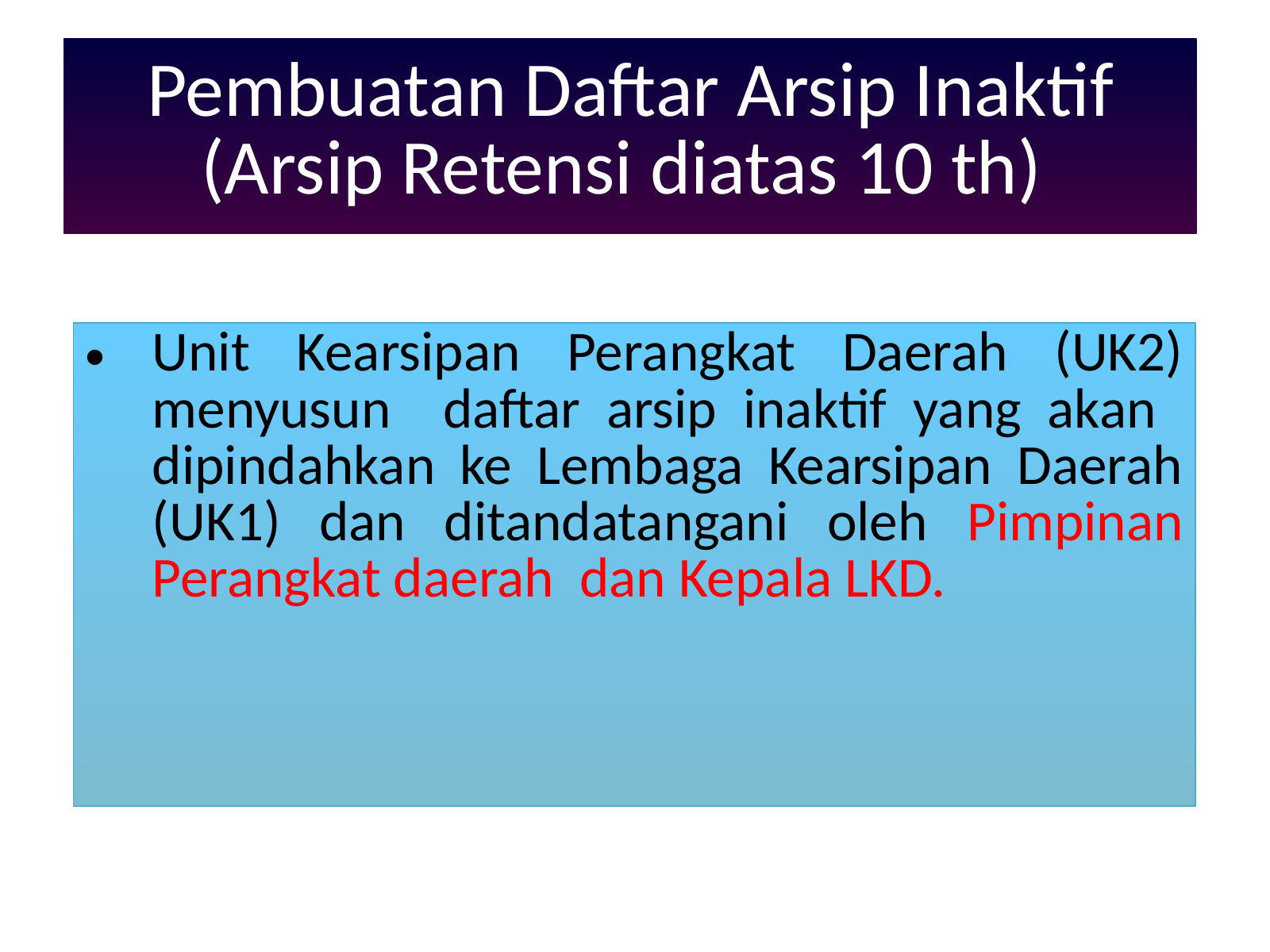

# Pembuatan Daftar Arsip Inaktif (Arsip Retensi diatas 10 th)
Unit Kearsipan Perangkat Daerah (UK2) menyusun  daftar arsip inaktif yang akan  dipindahkan ke Lembaga Kearsipan Daerah (UK1) dan ditandatangani oleh Pimpinan Perangkat daerah  dan Kepala LKD.